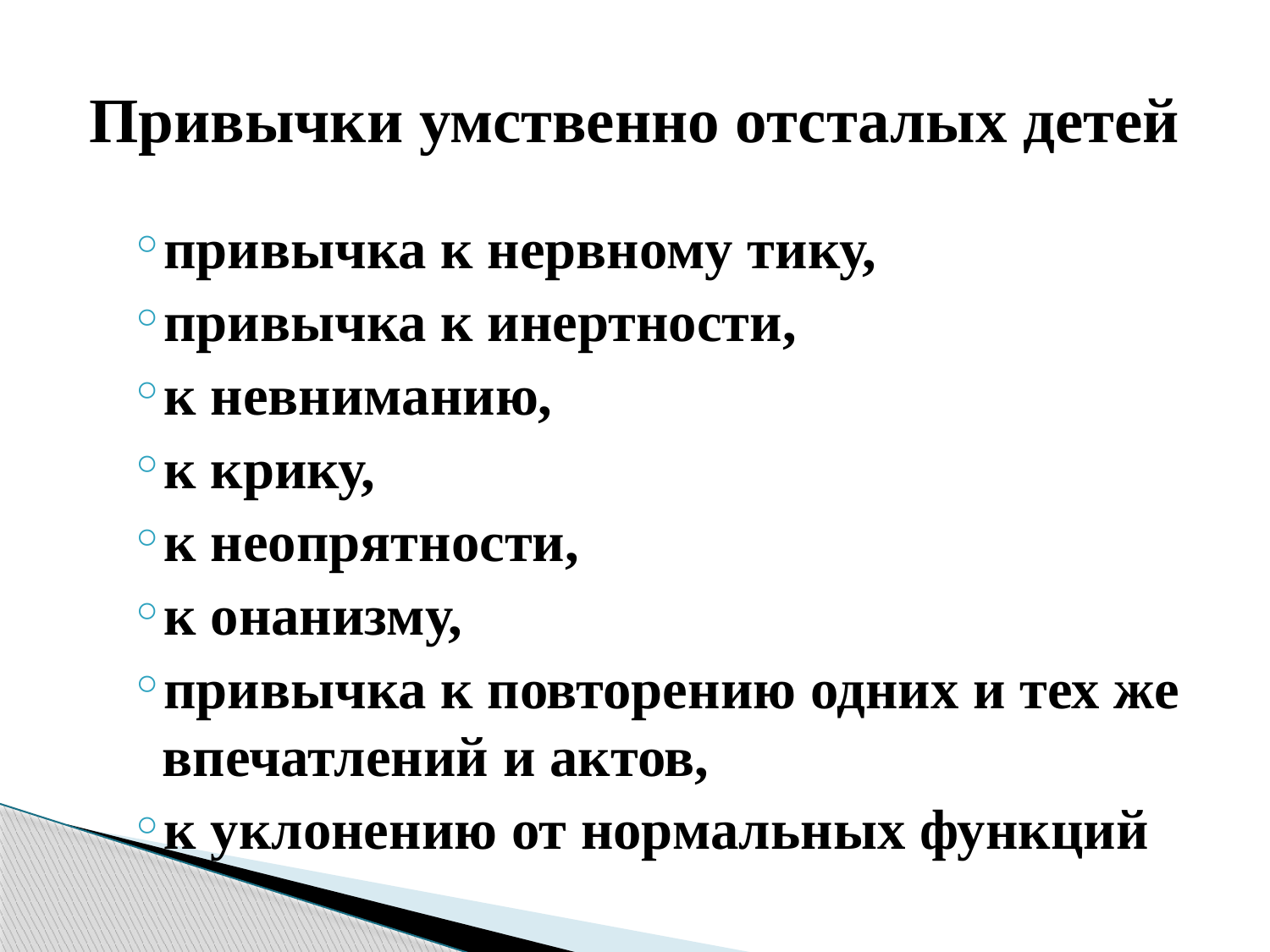

# Привычки умственно отсталых детей
привычка к нервному тику,
привычка к инертности,
к невниманию,
к крику,
к неопрятности,
к онанизму,
привычка к повторению одних и тех же впечатлений и актов,
к уклонению от нормальных функций